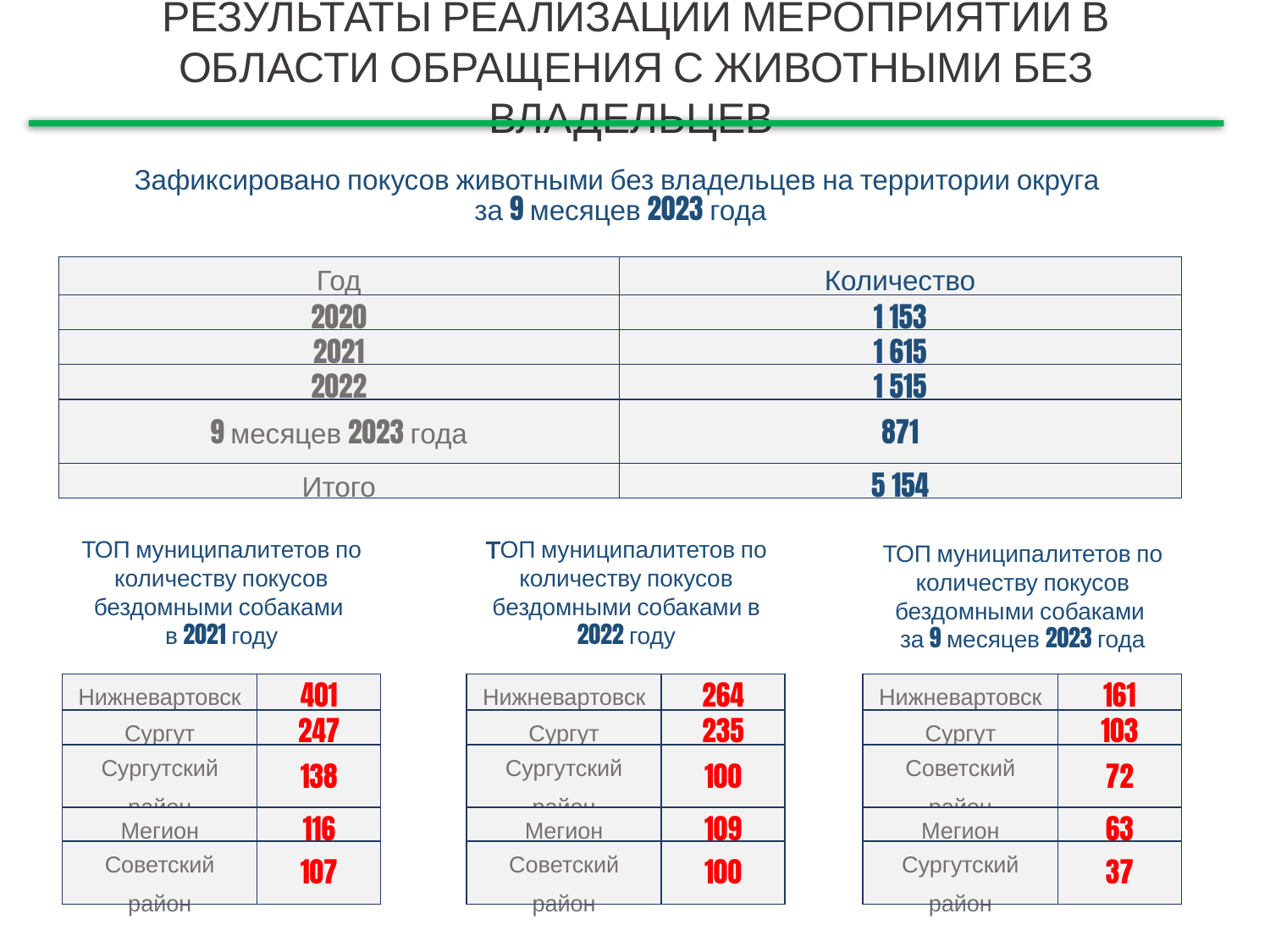

# РЕЗУЛЬТАТЫ РЕАЛИЗАЦИИ МЕРОПРИЯТИЙ В ОБЛАСТИ ОБРАЩЕНИЯ С ЖИВОТНЫМИ БЕЗ ВЛАДЕЛЬЦЕВ

Зафиксировано покусов животными без владельцев на территории округа
за 9 месяцев 2023 года
| Год | Количество |
| --- | --- |
| 2020 | 1 153 |
| 2021 | 1 615 |
| 2022 | 1 515 |
| 9 месяцев 2023 года | 871 |
| Итого | 5 154 |
ТОП муниципалитетов по количеству покусов бездомными собаками
в 2021 году

ТОП муниципалитетов по количеству покусов бездомными собаками в 2022 году

ТОП муниципалитетов по количеству покусов бездомными собаками
за 9 месяцев 2023 года

| Нижневартовск | 264 |
| --- | --- |
| Сургут | 235 |
| Сургутский район | 100 |
| Мегион | 109 |
| Советский район | 100 |
| Нижневартовск | 161 |
| --- | --- |
| Сургут | 103 |
| Советский район | 72 |
| Мегион | 63 |
| Сургутский район | 37 |
| Нижневартовск | 401 |
| --- | --- |
| Сургут | 247 |
| Сургутский район | 138 |
| Мегион | 116 |
| Советский район | 107 |
5